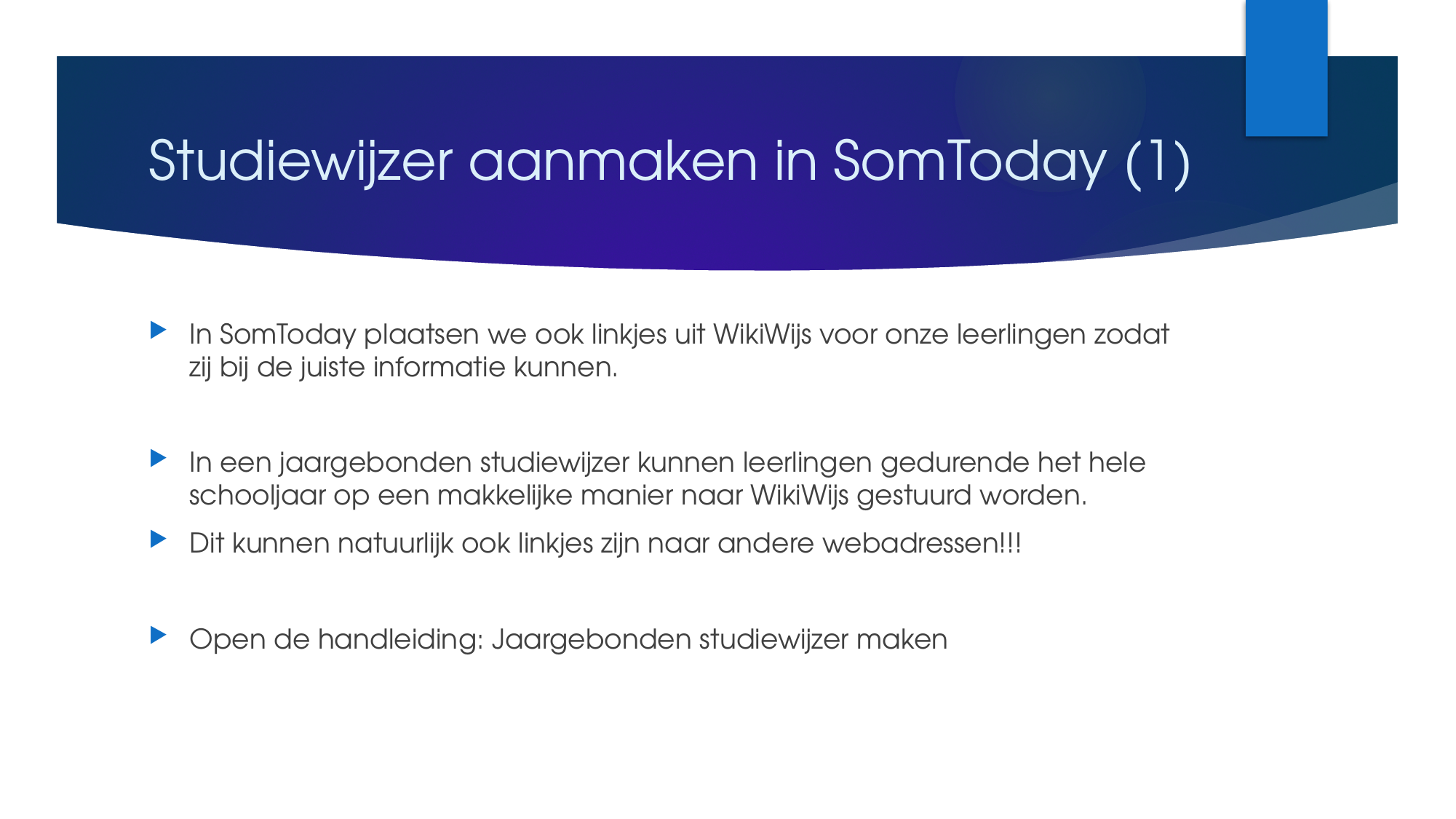

# Studiewijzer aanmaken in SomToday (1)
In SomToday plaatsen we ook linkjes uit WikiWijs voor onze leerlingen zodat zij bij de juiste informatie kunnen.

In een jaargebonden studiewijzer kunnen leerlingen gedurende het hele schooljaar op een makkelijke manier naar WikiWijs gestuurd worden.
Dit kunnen natuurlijk ook linkjes zijn naar andere webadressen!!!

Open de handleiding: Jaargebonden studiewijzer maken